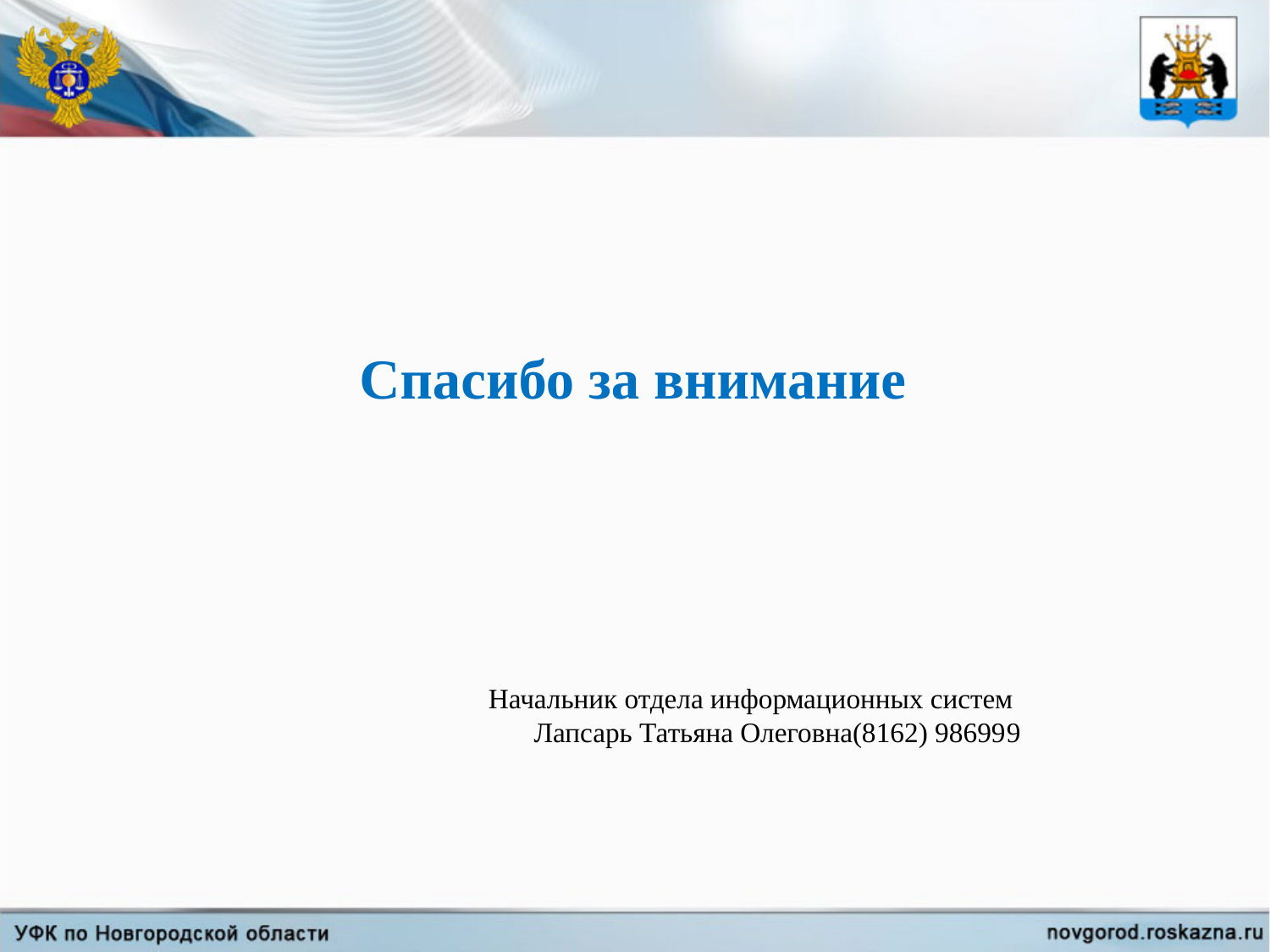

Спасибо за внимание

Начальник отдела информационных систем
   Лапсарь Татьяна Олеговна(8162) 986999